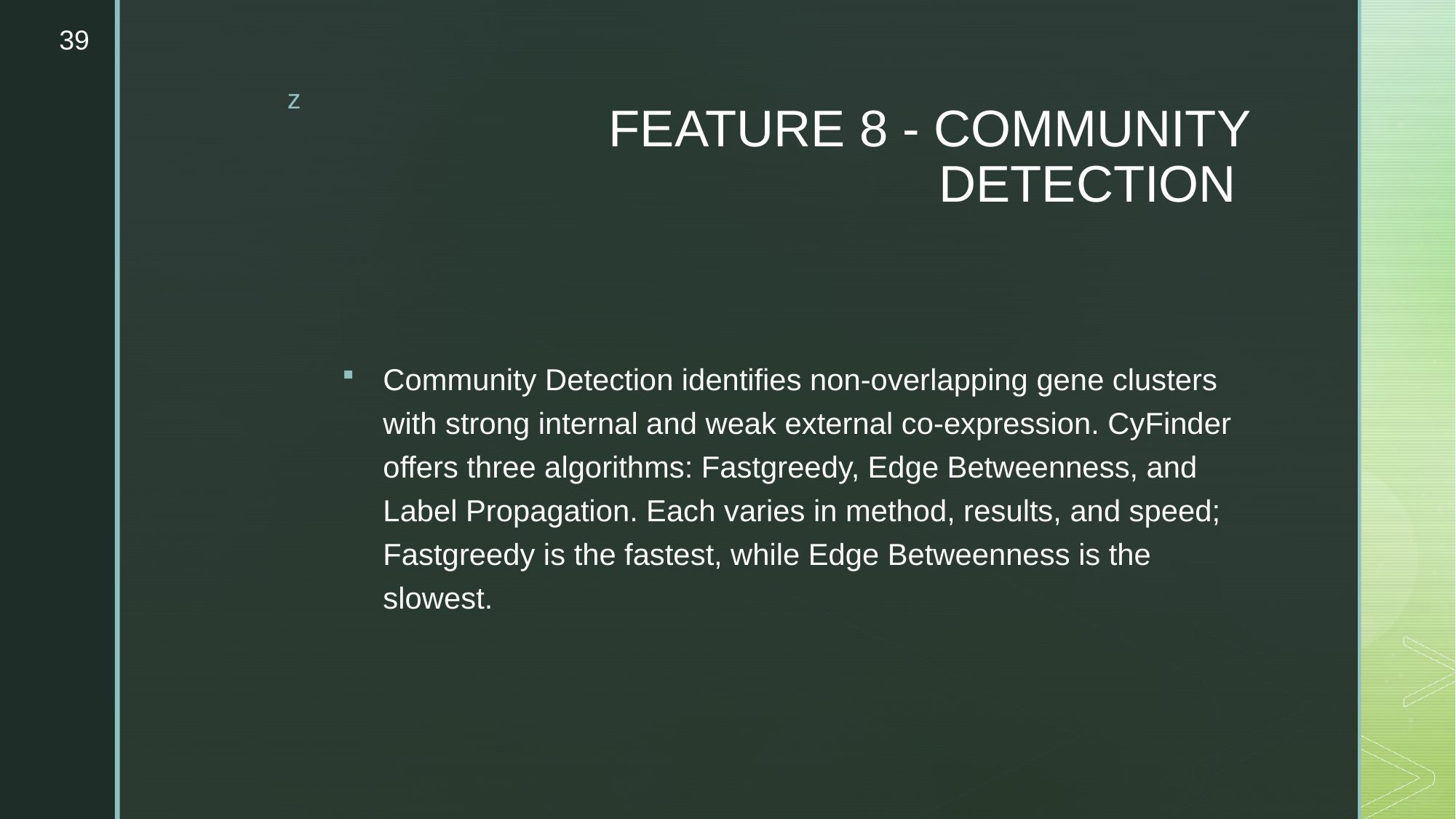

39
# FEATURE 8 - COMMUNITY DETECTION
Community Detection identifies non-overlapping gene clusters with strong internal and weak external co-expression. CyFinder offers three algorithms: Fastgreedy, Edge Betweenness, and Label Propagation. Each varies in method, results, and speed; Fastgreedy is the fastest, while Edge Betweenness is the slowest.